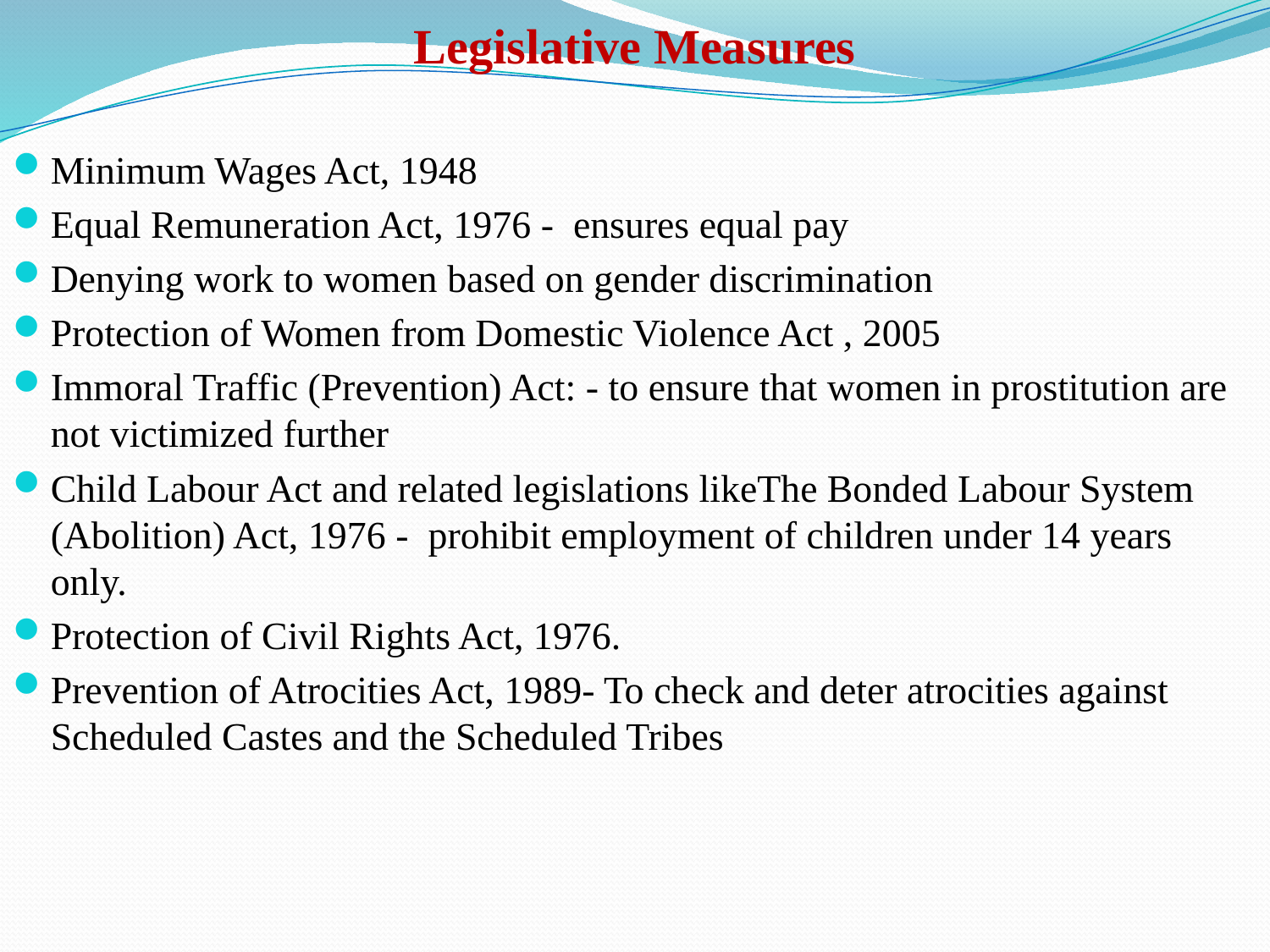

# Legislative Measures

Minimum Wages Act, 1948
Equal Remuneration Act, 1976 -  ensures equal pay
Denying work to women based on gender discrimination
Protection of Women from Domestic Violence Act , 2005
Immoral Traffic (Prevention) Act: - to ensure that women in prostitution are not victimized further
Child Labour Act and related legislations likeThe Bonded Labour System (Abolition) Act, 1976 -  prohibit employment of children under 14 years only.
Protection of Civil Rights Act, 1976.
Prevention of Atrocities Act, 1989- To check and deter atrocities against  Scheduled Castes and the Scheduled Tribes